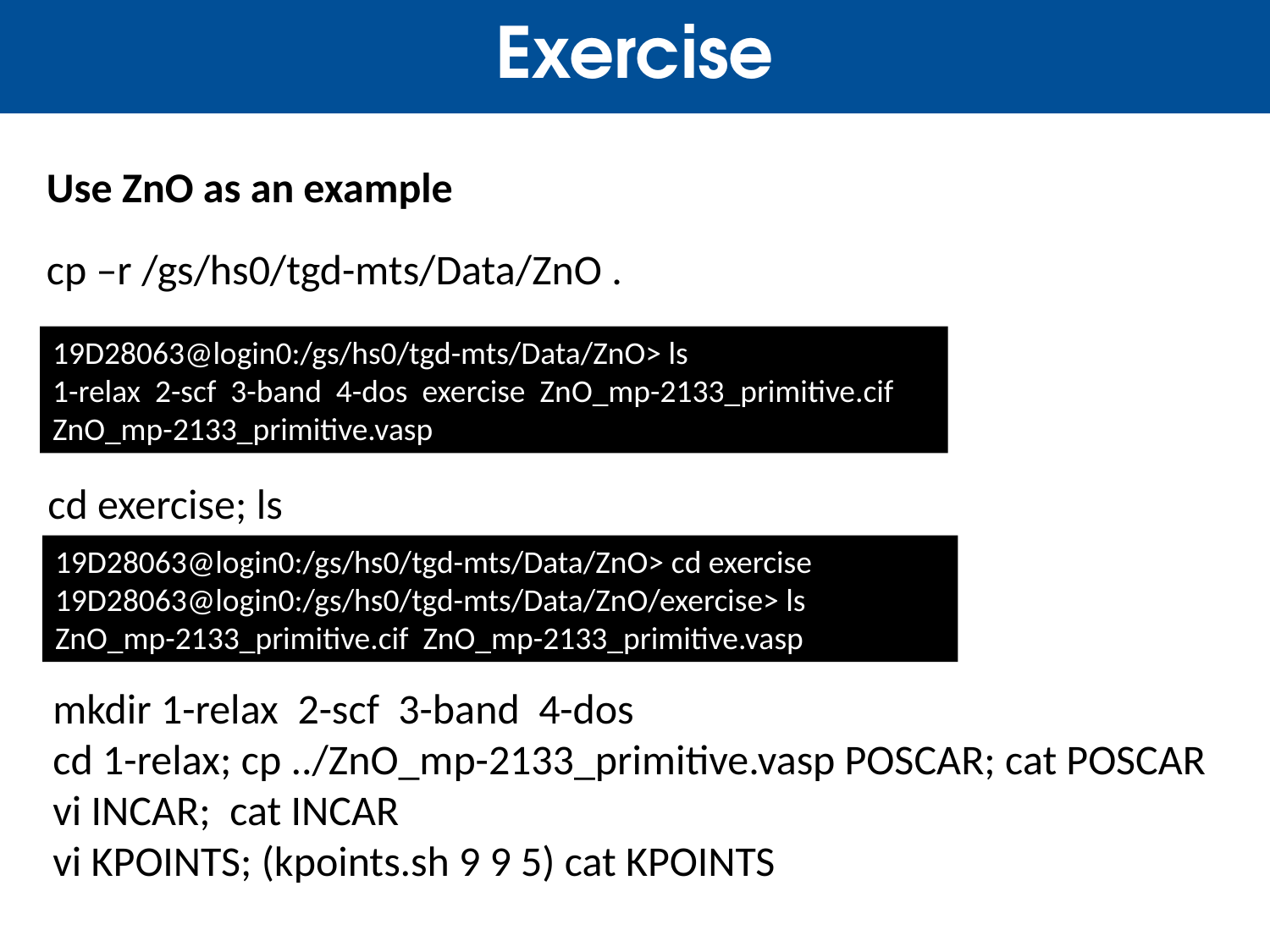

Exercise
Use ZnO as an example
cp –r /gs/hs0/tgd-mts/Data/ZnO .
19D28063@login0:/gs/hs0/tgd-mts/Data/ZnO> ls
1-relax  2-scf  3-band  4-dos  exercise  ZnO_mp-2133_primitive.cif  ZnO_mp-2133_primitive.vasp
cd exercise; ls
19D28063@login0:/gs/hs0/tgd-mts/Data/ZnO> cd exercise
19D28063@login0:/gs/hs0/tgd-mts/Data/ZnO/exercise> ls
ZnO_mp-2133_primitive.cif  ZnO_mp-2133_primitive.vasp
mkdir 1-relax  2-scf  3-band  4-dos
cd 1-relax; cp ../ZnO_mp-2133_primitive.vasp POSCAR; cat POSCAR
vi INCAR;  cat INCAR
vi KPOINTS; (kpoints.sh 9 9 5) cat KPOINTS